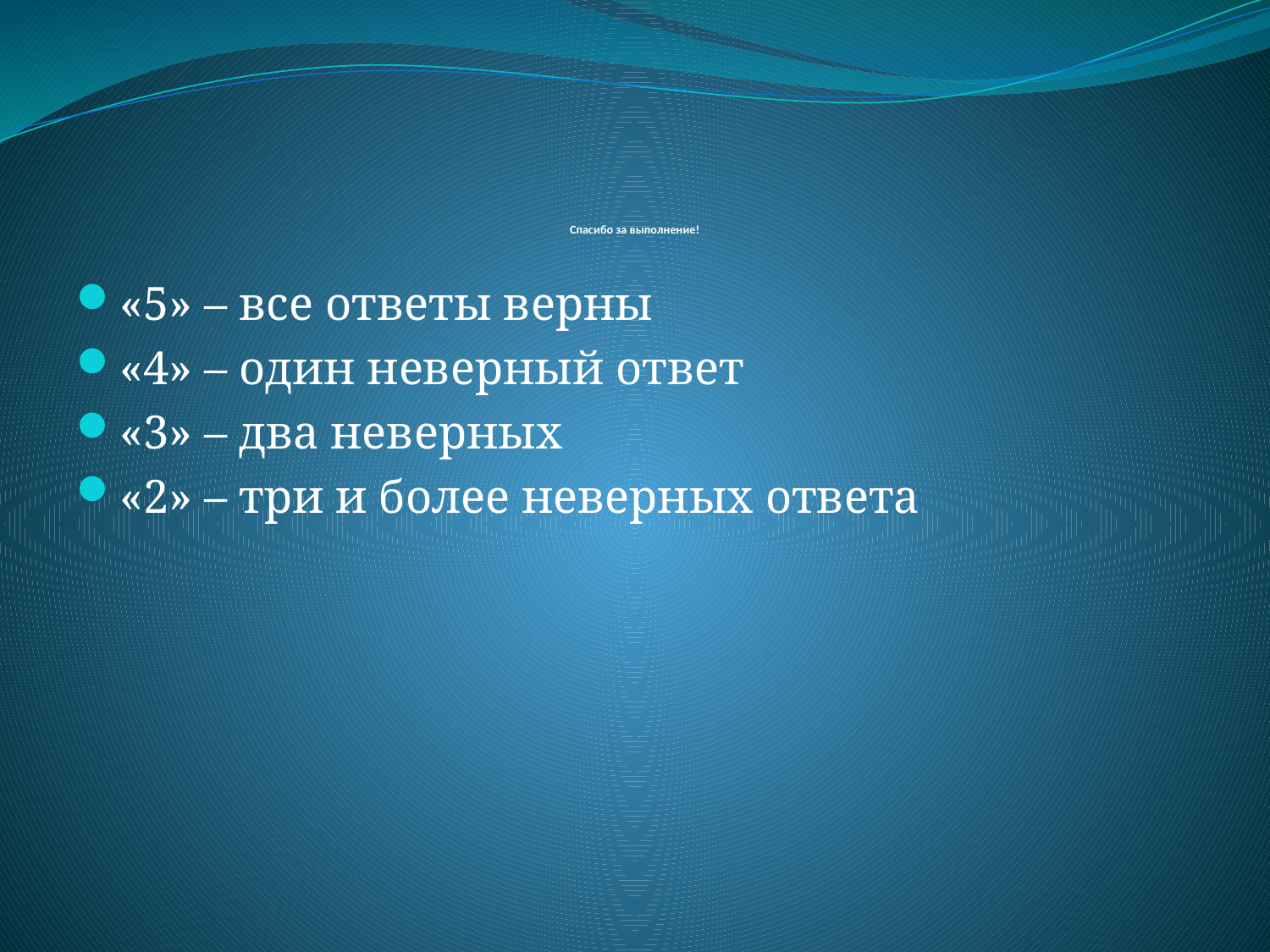

# Спасибо за выполнение!
«5» – все ответы верны
«4» – один неверный ответ
«3» – два неверных
«2» – три и более неверных ответа